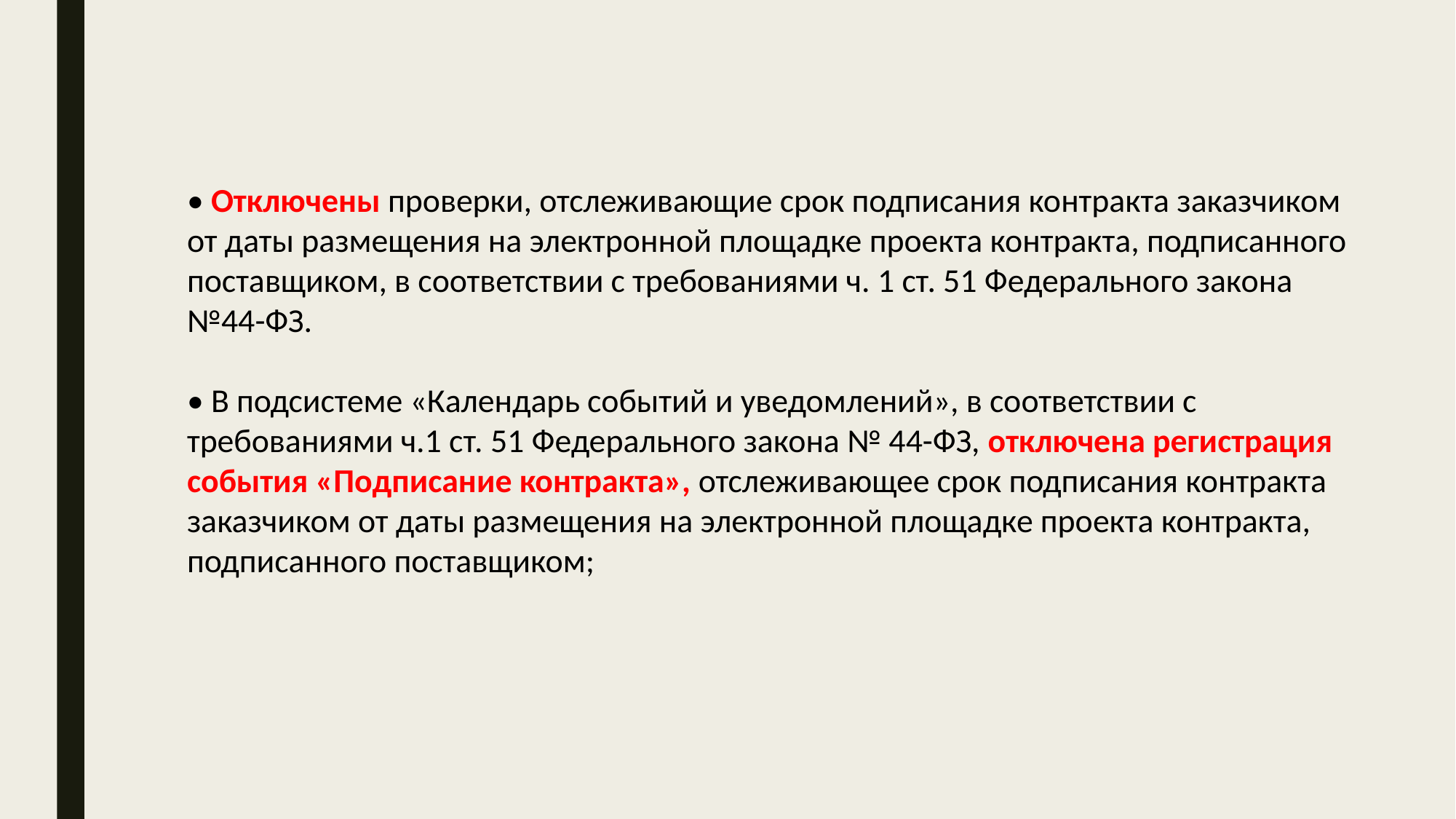

• Отключены проверки, отслеживающие срок подписания контракта заказчиком от даты размещения на электронной площадке проекта контракта, подписанного поставщиком, в соответствии с требованиями ч. 1 ст. 51 Федерального закона №44-ФЗ.

• В подсистеме «Календарь событий и уведомлений», в соответствии с требованиями ч.1 ст. 51 Федерального закона № 44-ФЗ, отключена регистрация события «Подписание контракта», отслеживающее срок подписания контракта заказчиком от даты размещения на электронной площадке проекта контракта, подписанного поставщиком;